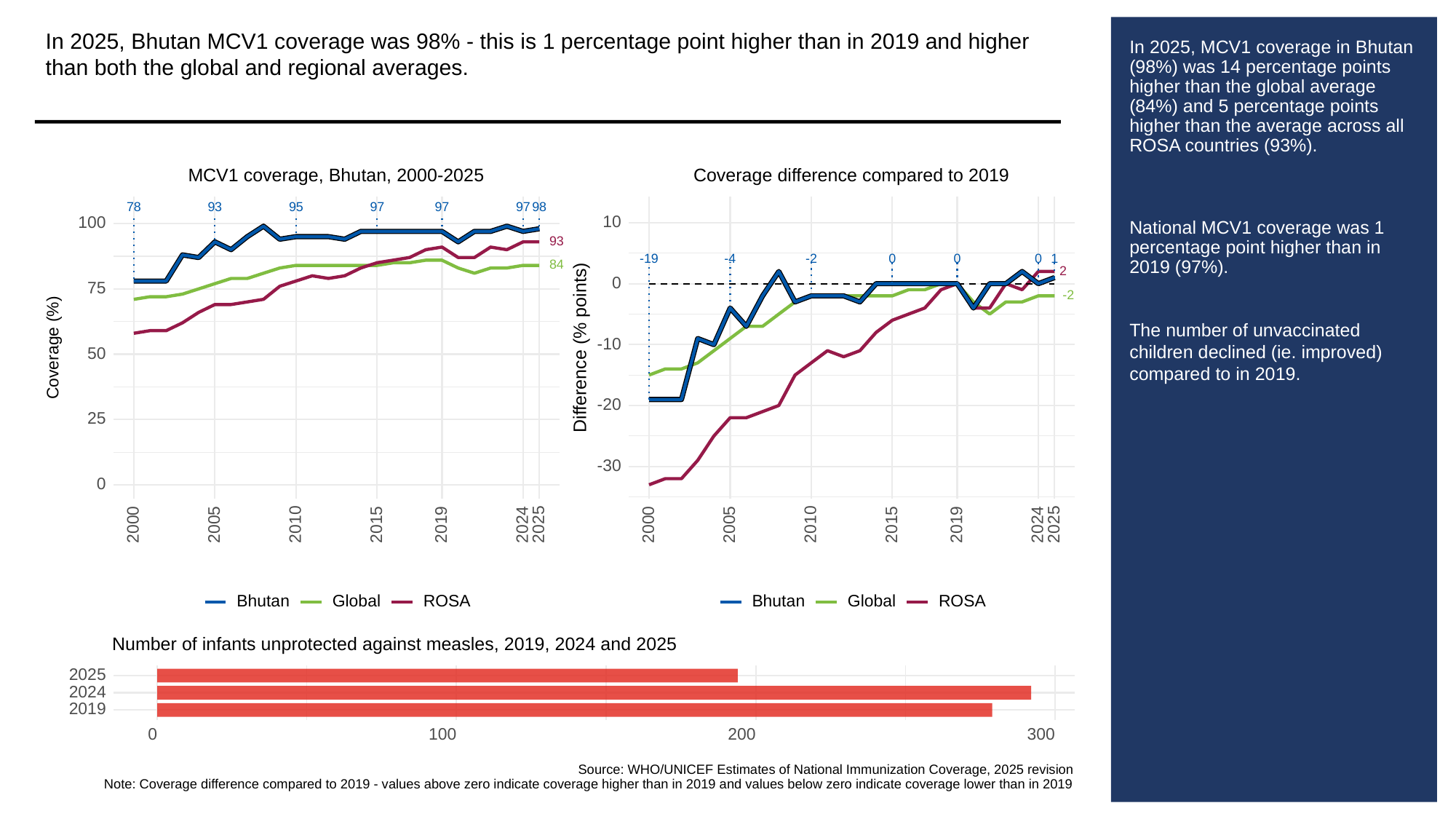

In 2025, Bhutan MCV1 coverage was 98% - this is 1 percentage point higher than in 2019 and higher than both the global and regional averages.
# In 2025, MCV1 coverage in Bhutan (98%) was 14 percentage points higher than the global average (84%) and 5 percentage points higher than the average across all ROSA countries (93%).

National MCV1 coverage was 1 percentage point higher than in 2019 (97%).

The number of unvaccinated children declined (ie. improved) compared to in 2019.

MCV1 coverage, Bhutan, 2000-2025
Coverage difference compared to 2019

93
78
95
97
97
97
98
10
100

93

-19
0
0
0
-2
1
-4

84

2

0
75

-2

-10
Difference (% points)
Coverage (%)

50

-20

25

-30

0

2000
2005
2010
2015
2019
2024
2025
2000
2005
2010
2015
2019
2024
2025
ROSA
ROSA
Global
Global
Bhutan
Bhutan

Number of infants unprotected against measles, 2019, 2024 and 2025

2025

2024

2019

300
0
100
200
Source: WHO/UNICEF Estimates of National Immunization Coverage, 2025 revision
Note: Coverage difference compared to 2019 - values above zero indicate coverage higher than in 2019 and values below zero indicate coverage lower than in 2019